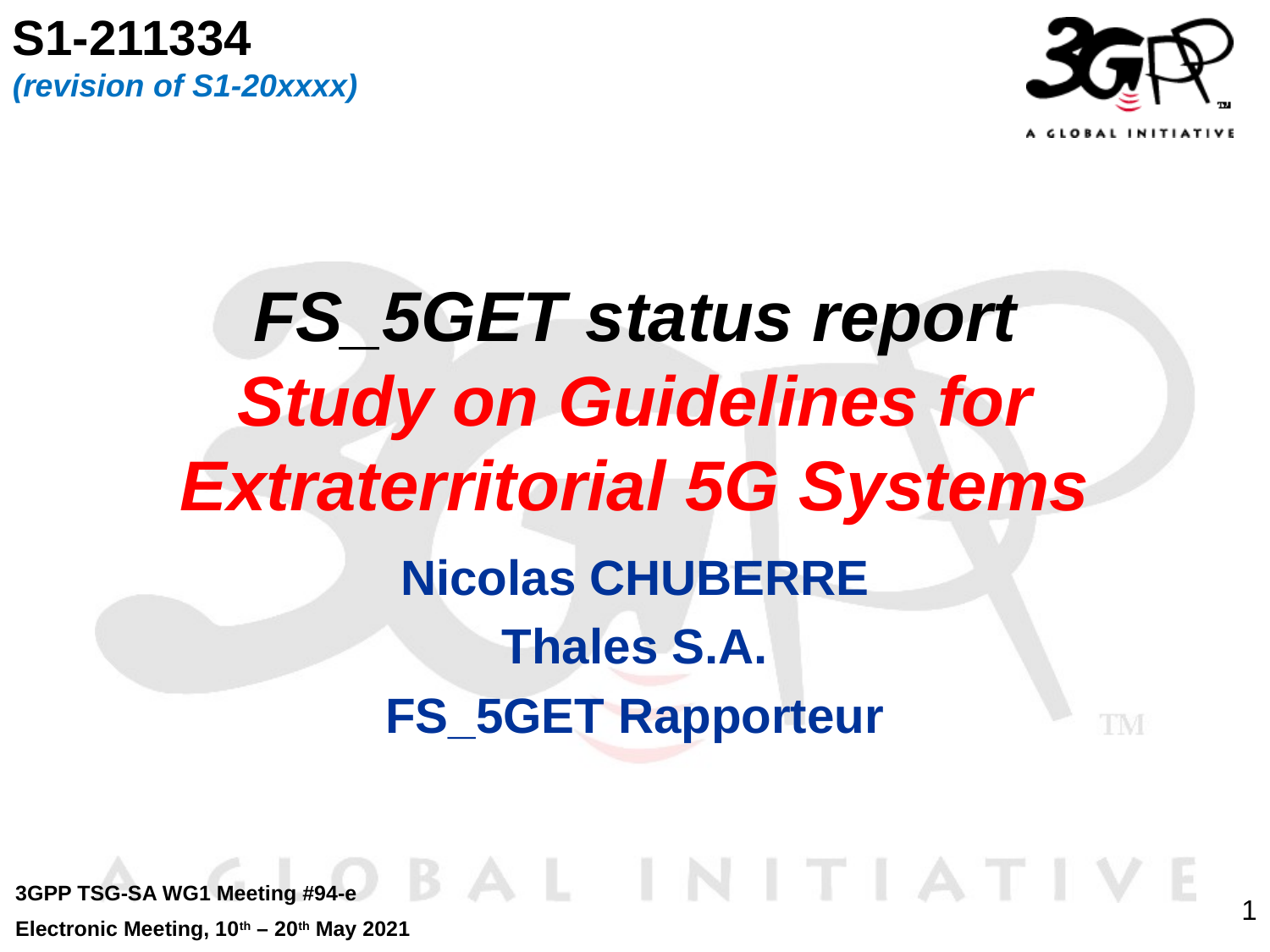

S1-211334
(revision of S1-20xxxx)
# FS_5GET status report Study on Guidelines for Extraterritorial 5G Systems
Nicolas CHUBERRE
Thales S.A.
FS_5GET Rapporteur
3GPP TSG-SA WG1 Meeting #94-e
Electronic Meeting, 10th – 20th May 2021
1